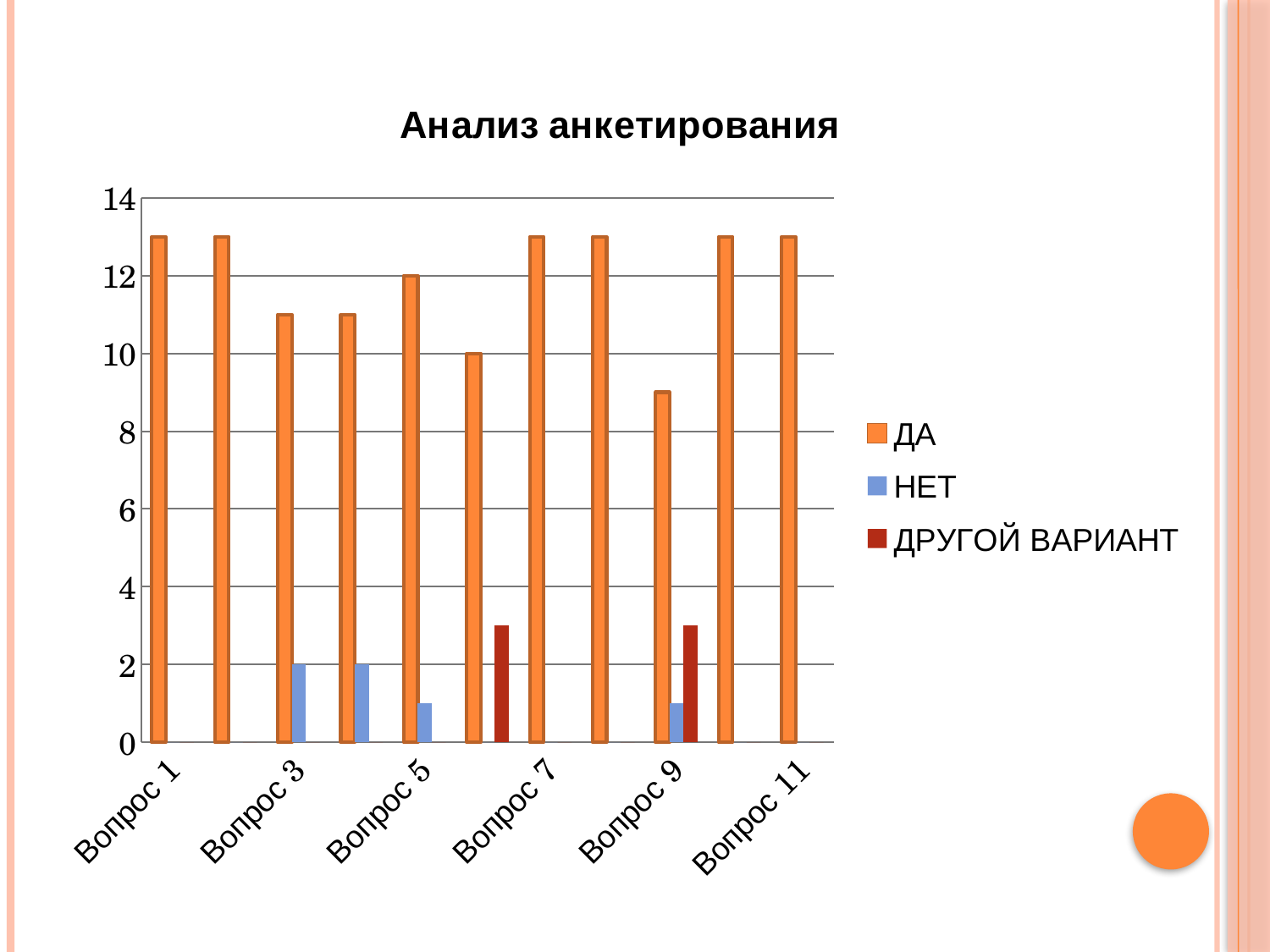

### Chart: Анализ анкетирования

| Category | ДА | НЕТ | ДРУГОЙ ВАРИАНТ |
|---|---|---|---|
| Вопрос 1 | 13.0 | 0.0 | 0.0 |
| Вопрос 2 | 13.0 | 0.0 | 0.0 |
| Вопрос 3 | 11.0 | 2.0 | 0.0 |
| Вопрос 4 | 11.0 | 2.0 | 0.0 |
| Вопрос 5 | 12.0 | 1.0 | 0.0 |
| Вопрос 6 | 10.0 | 0.0 | 3.0 |
| Вопрос 7 | 13.0 | 0.0 | 0.0 |
| Вопрос 8 | 13.0 | 0.0 | 0.0 |
| Вопрос 9 | 9.0 | 1.0 | 3.0 |
| Вопрос 10 | 13.0 | 0.0 | 0.0 |
| Вопрос 11 | 13.0 | 0.0 | 0.0 |